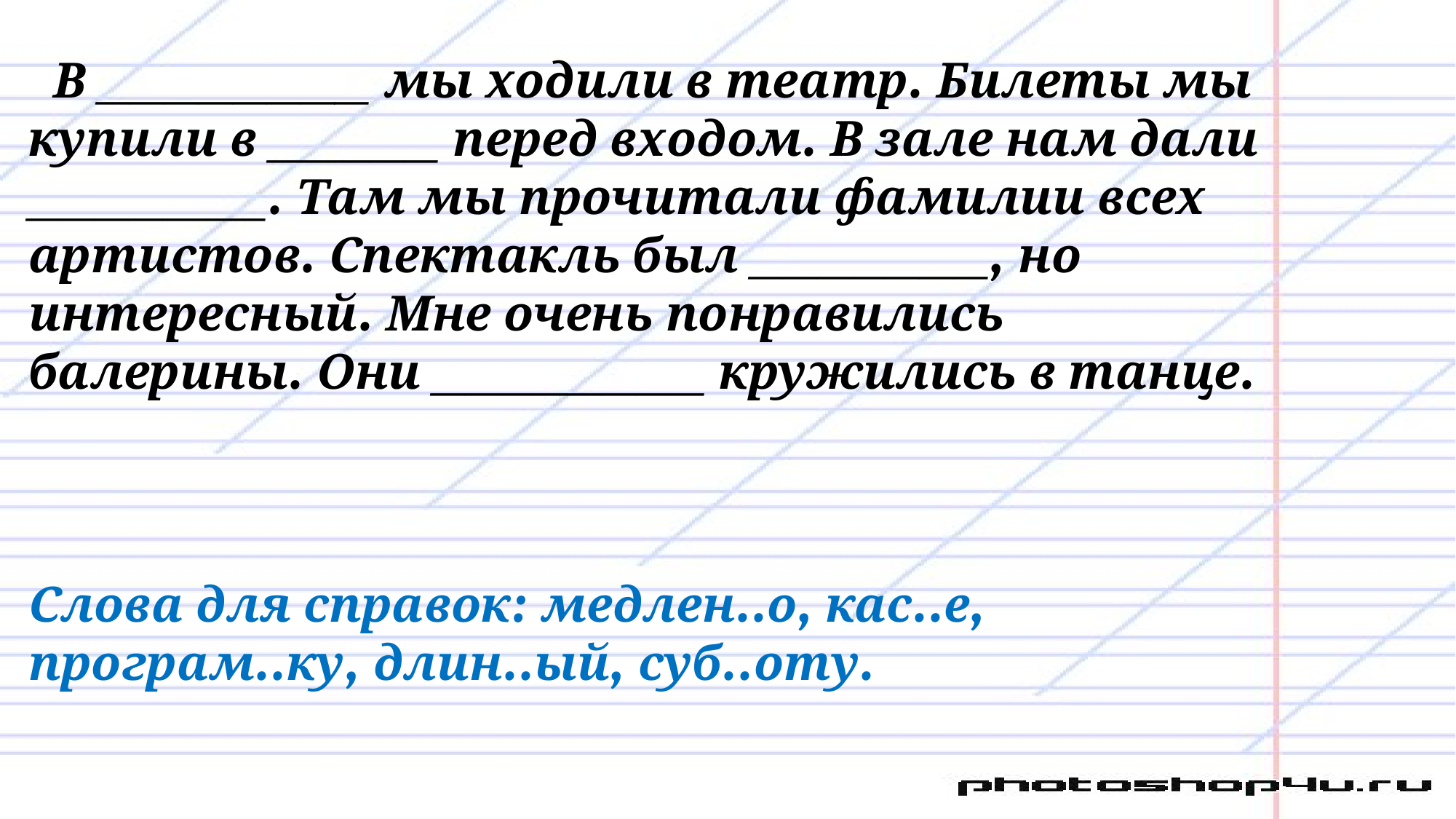

В ________ мы ходили в театр. Билеты мы купили в _____ перед входом. В зале нам дали _______. Там мы прочитали фамилии всех артистов. Спектакль был _______, но интересный. Мне очень понравились балерины. Они ________ кружились в танце.

Слова для справок: медлен..о, кас..е, програм..ку, длин..ый, суб..оту.